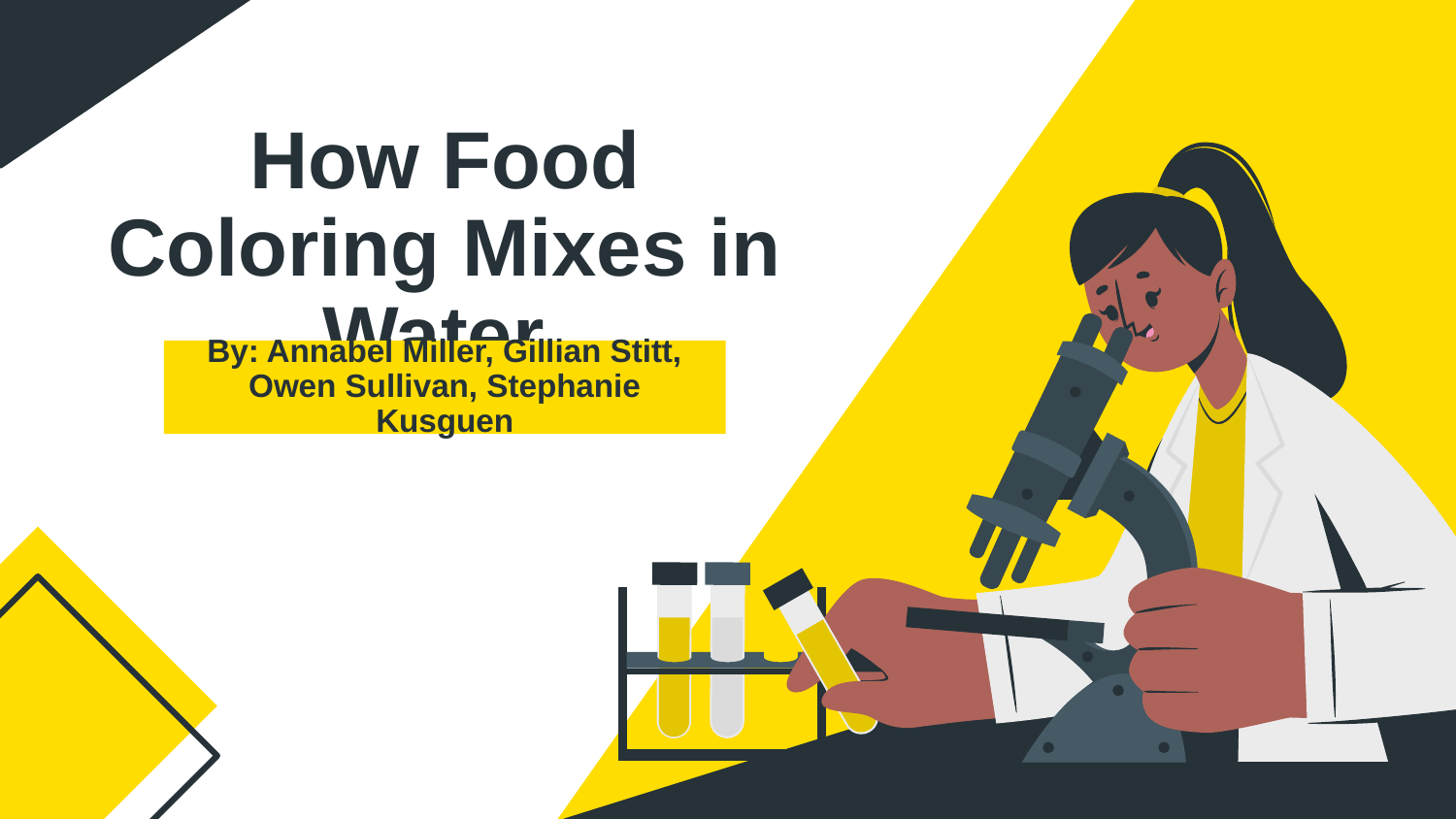

# How Food Coloring Mixes in Water
By: Annabel Miller, Gillian Stitt, Owen Sullivan, Stephanie Kusguen